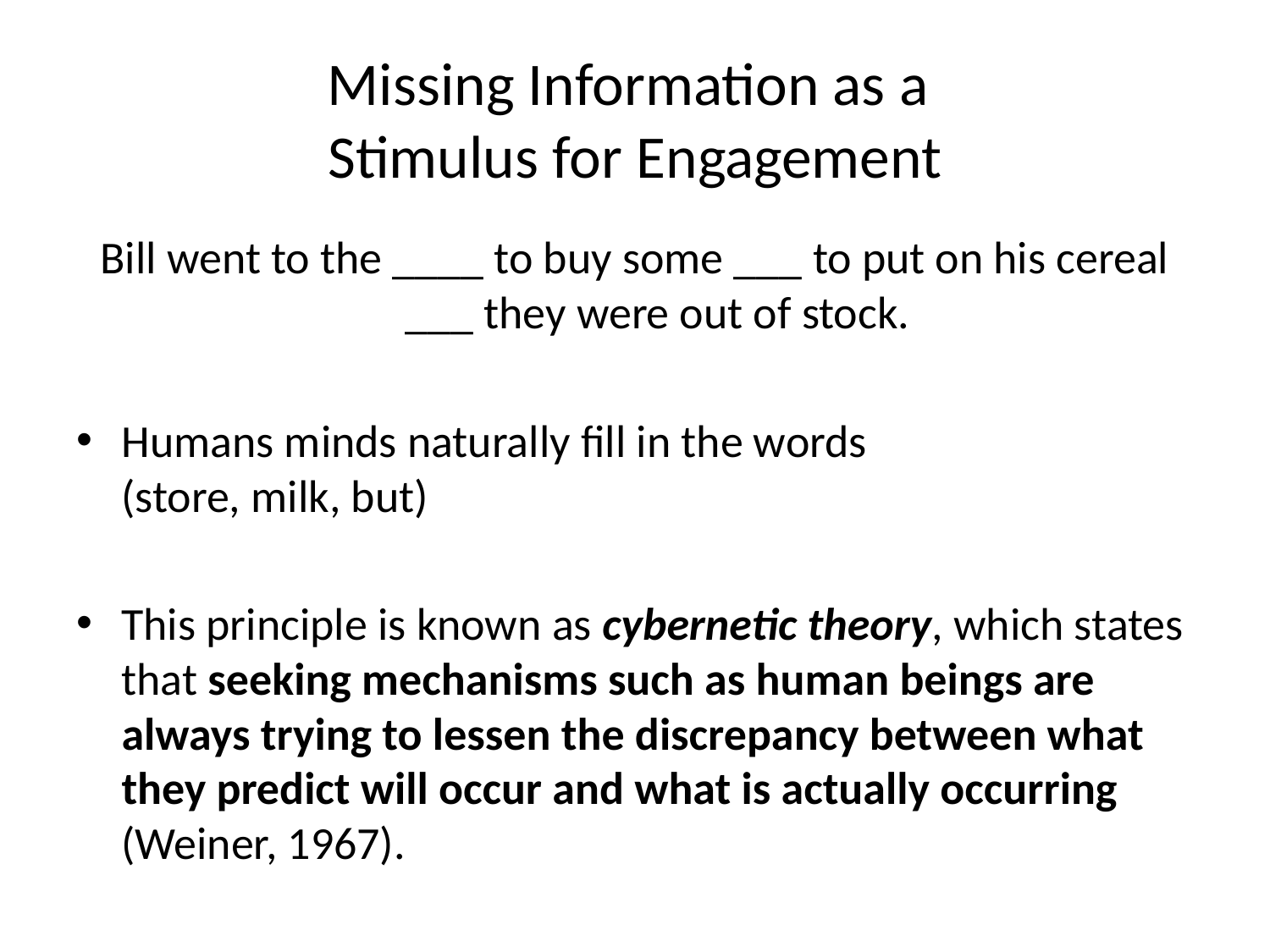

# Missing Information as a Stimulus for Engagement
Bill went to the ____ to buy some ___ to put on his cereal ___ they were out of stock.

Humans minds naturally fill in the words
(store, milk, but)

This principle is known as cybernetic theory, which states that seeking mechanisms such as human beings are always trying to lessen the discrepancy between what they predict will occur and what is actually occurring (Weiner, 1967).